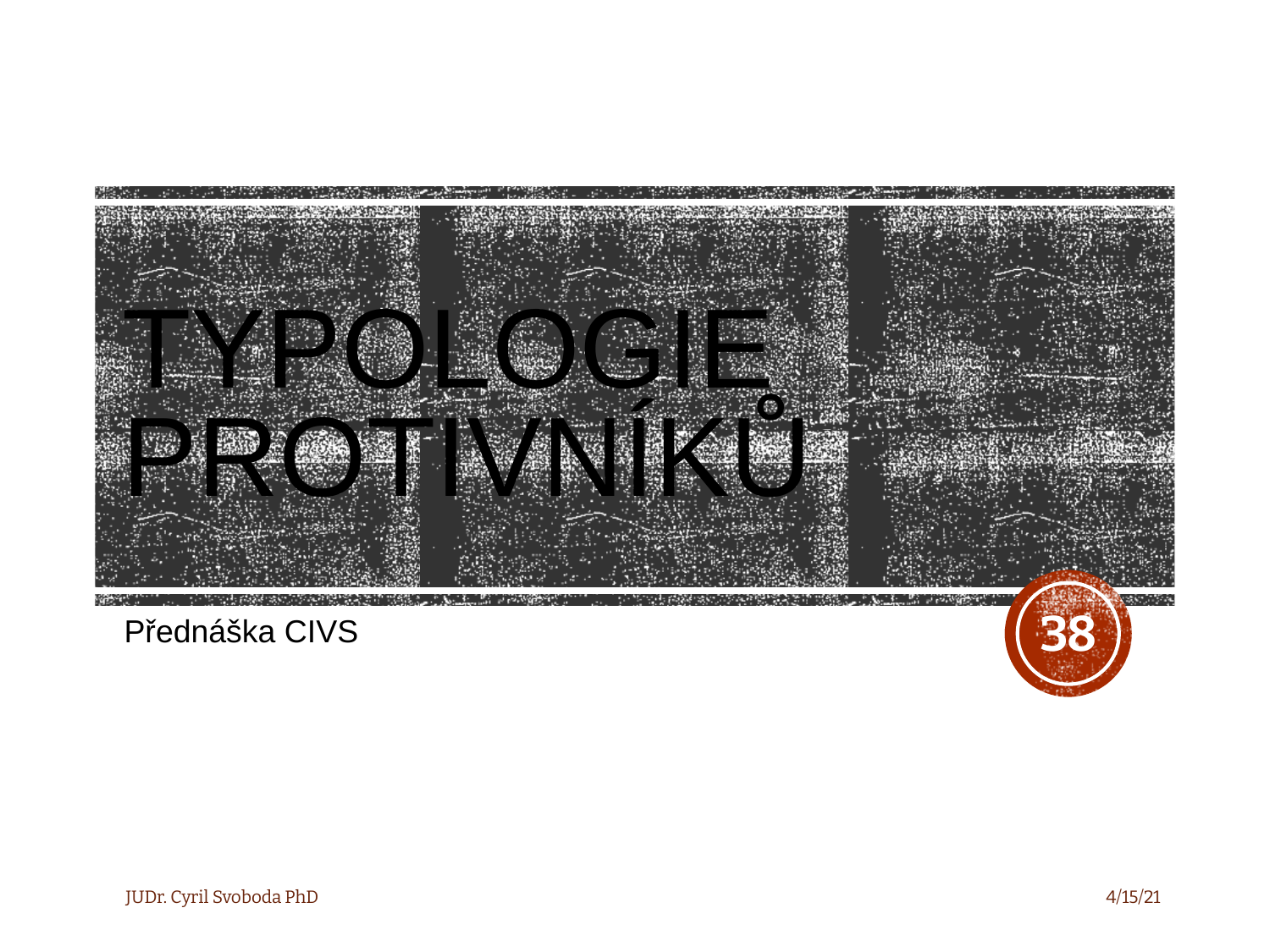

# Typologie protivníků
38
Přednáška CIVS
JUDr. Cyril Svoboda PhD
4/15/21